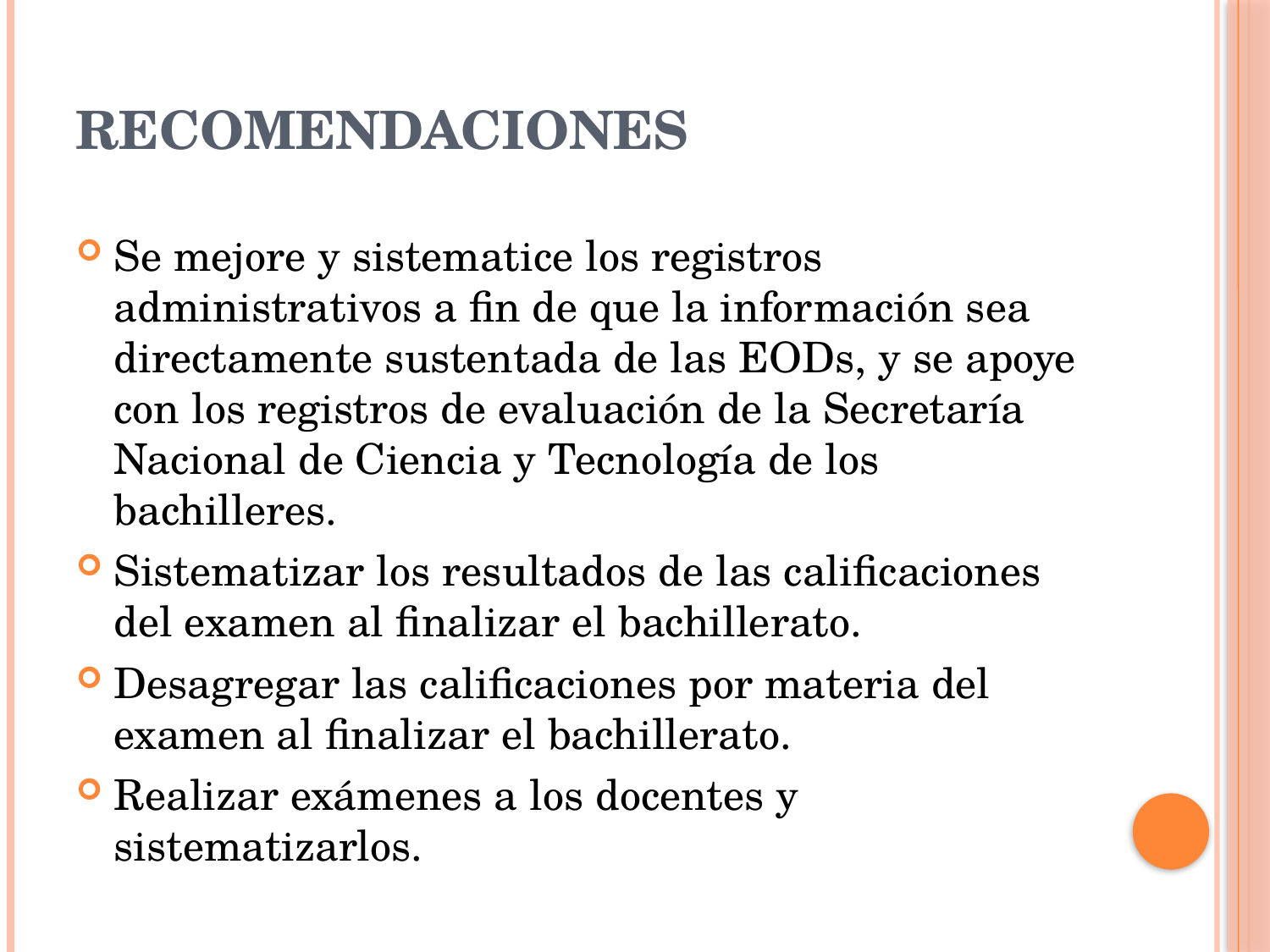

# RECOMENDACIONES
Se mejore y sistematice los registros administrativos a fin de que la información sea directamente sustentada de las EODs, y se apoye con los registros de evaluación de la Secretaría Nacional de Ciencia y Tecnología de los bachilleres.
Sistematizar los resultados de las calificaciones del examen al finalizar el bachillerato.
Desagregar las calificaciones por materia del examen al finalizar el bachillerato.
Realizar exámenes a los docentes y sistematizarlos.